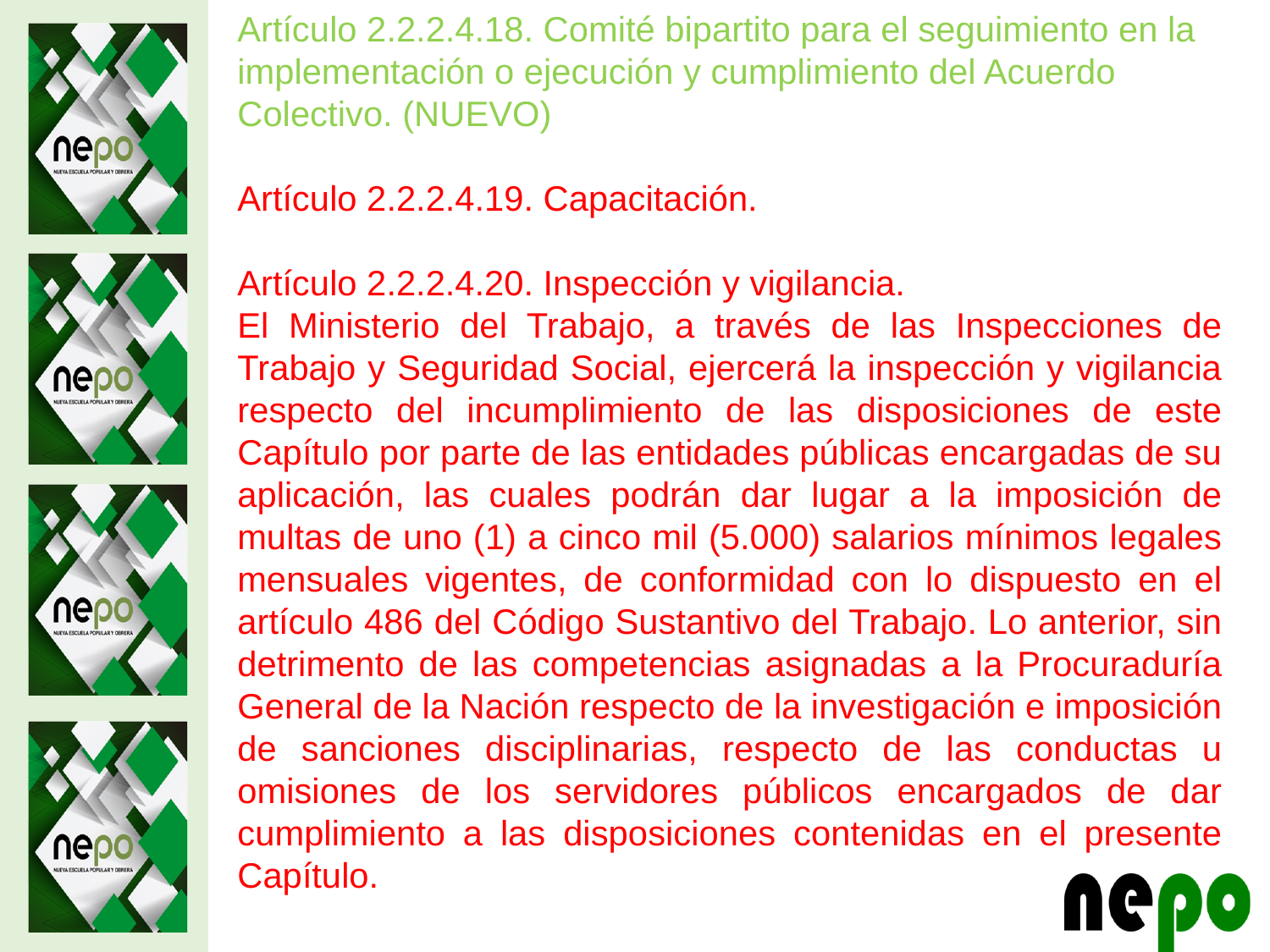

Artículo 2.2.2.4.18. Comité bipartito para el seguimiento en la implementación o ejecución y cumplimiento del Acuerdo Colectivo. (NUEVO)

Artículo 2.2.2.4.19. Capacitación.

Artículo 2.2.2.4.20. Inspección y vigilancia.
El Ministerio del Trabajo, a través de las Inspecciones de Trabajo y Seguridad Social, ejercerá la inspección y vigilancia respecto del incumplimiento de las disposiciones de este Capítulo por parte de las entidades públicas encargadas de su aplicación, las cuales podrán dar lugar a la imposición de multas de uno (1) a cinco mil (5.000) salarios mínimos legales mensuales vigentes, de conformidad con lo dispuesto en el artículo 486 del Código Sustantivo del Trabajo. Lo anterior, sin detrimento de las competencias asignadas a la Procuraduría General de la Nación respecto de la investigación e imposición de sanciones disciplinarias, respecto de las conductas u omisiones de los servidores públicos encargados de dar cumplimiento a las disposiciones contenidas en el presente Capítulo.